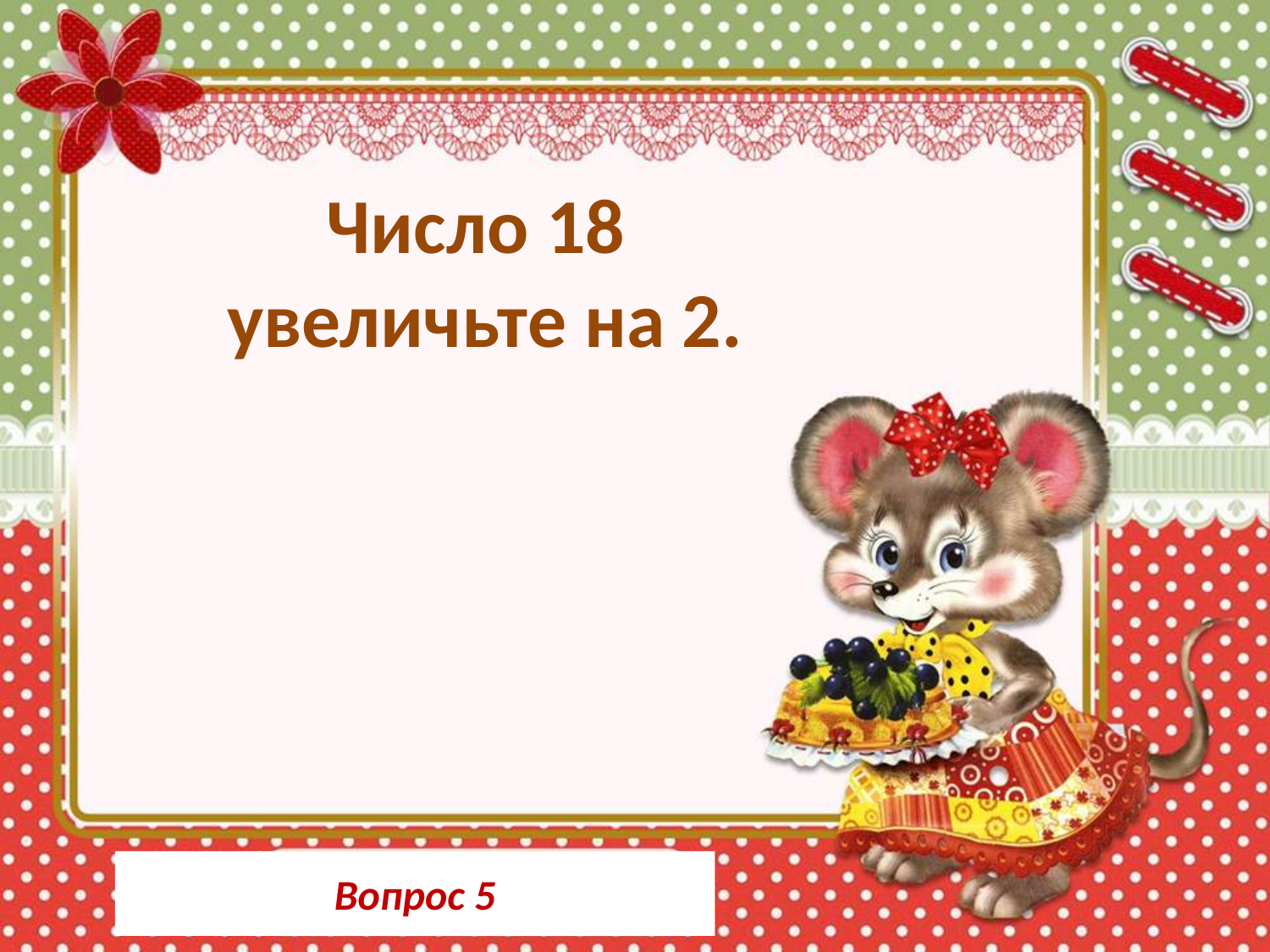

Число 18
увеличьте на 2.

Вопрос 5